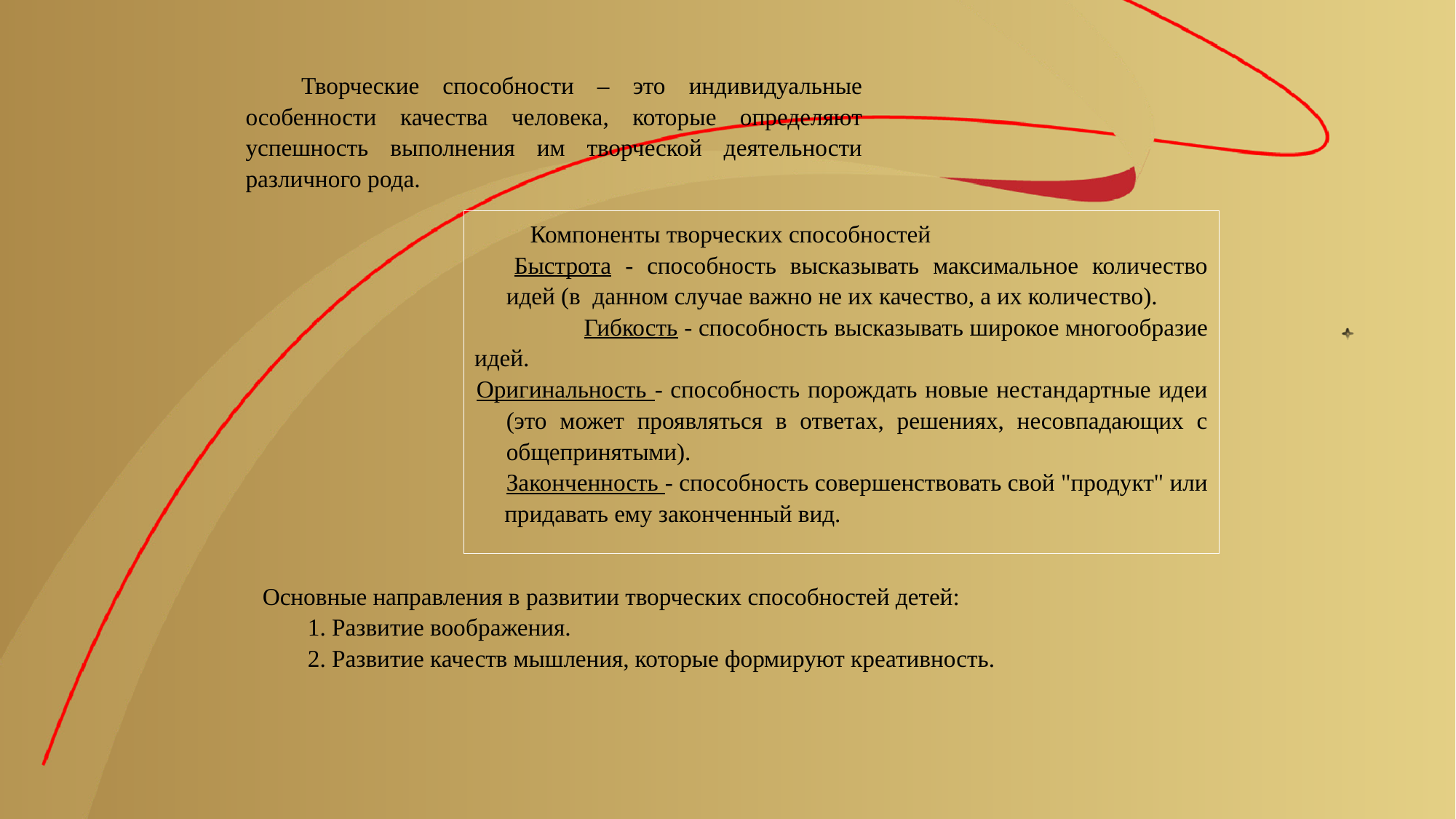

Творческие способности – это индивидуальные особенности качества человека, которые определяют успешность выполнения им творческой деятельности различного рода.

Компоненты творческих способностей
  	Быстрота - способность высказывать максимальное количество идей (в  данном случае важно не их качество, а их количество).
  	Гибкость - способность высказывать широкое многообразие идей.
Оригинальность - способность порождать новые нестандартные идеи (это может проявляться в ответах, решениях, несовпадающих с общепринятыми).
Законченность - способность совершенствовать свой "продукт" или придавать ему законченный вид.

Основные направления в развитии творческих способностей детей:
1. Развитие воображения.
2. Развитие качеств мышления, которые формируют креативность.